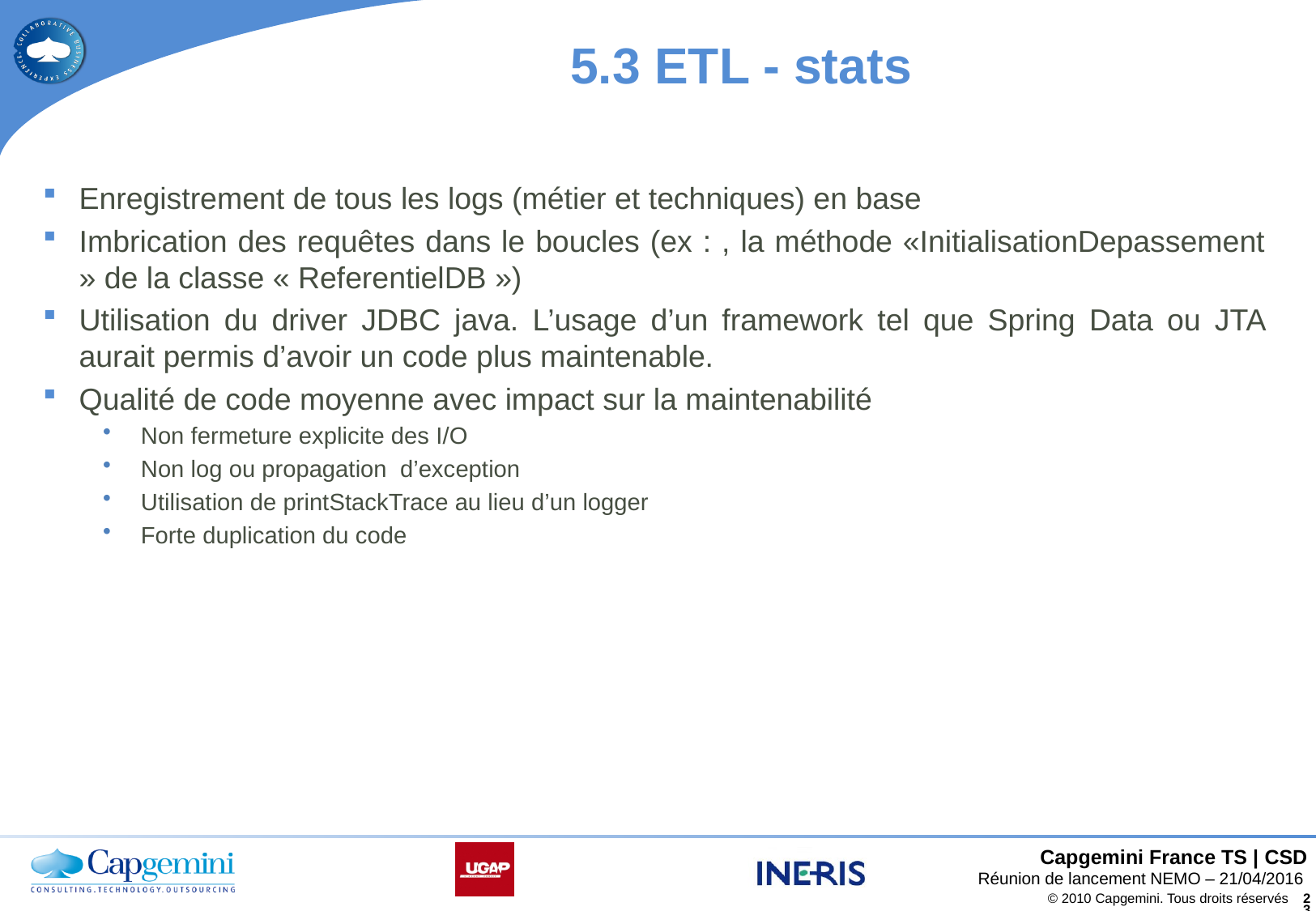

# 5.3 ETL - stats
Enregistrement de tous les logs (métier et techniques) en base
Imbrication des requêtes dans le boucles (ex : , la méthode «InitialisationDepassement » de la classe « ReferentielDB »)
Utilisation du driver JDBC java. L’usage d’un framework tel que Spring Data ou JTA aurait permis d’avoir un code plus maintenable.
Qualité de code moyenne avec impact sur la maintenabilité
Non fermeture explicite des I/O
Non log ou propagation  d’exception
Utilisation de printStackTrace au lieu d’un logger
Forte duplication du code

Réunion de lancement NEMO – 21/04/2016
© 2010 Capgemini. Tous droits réservés
23